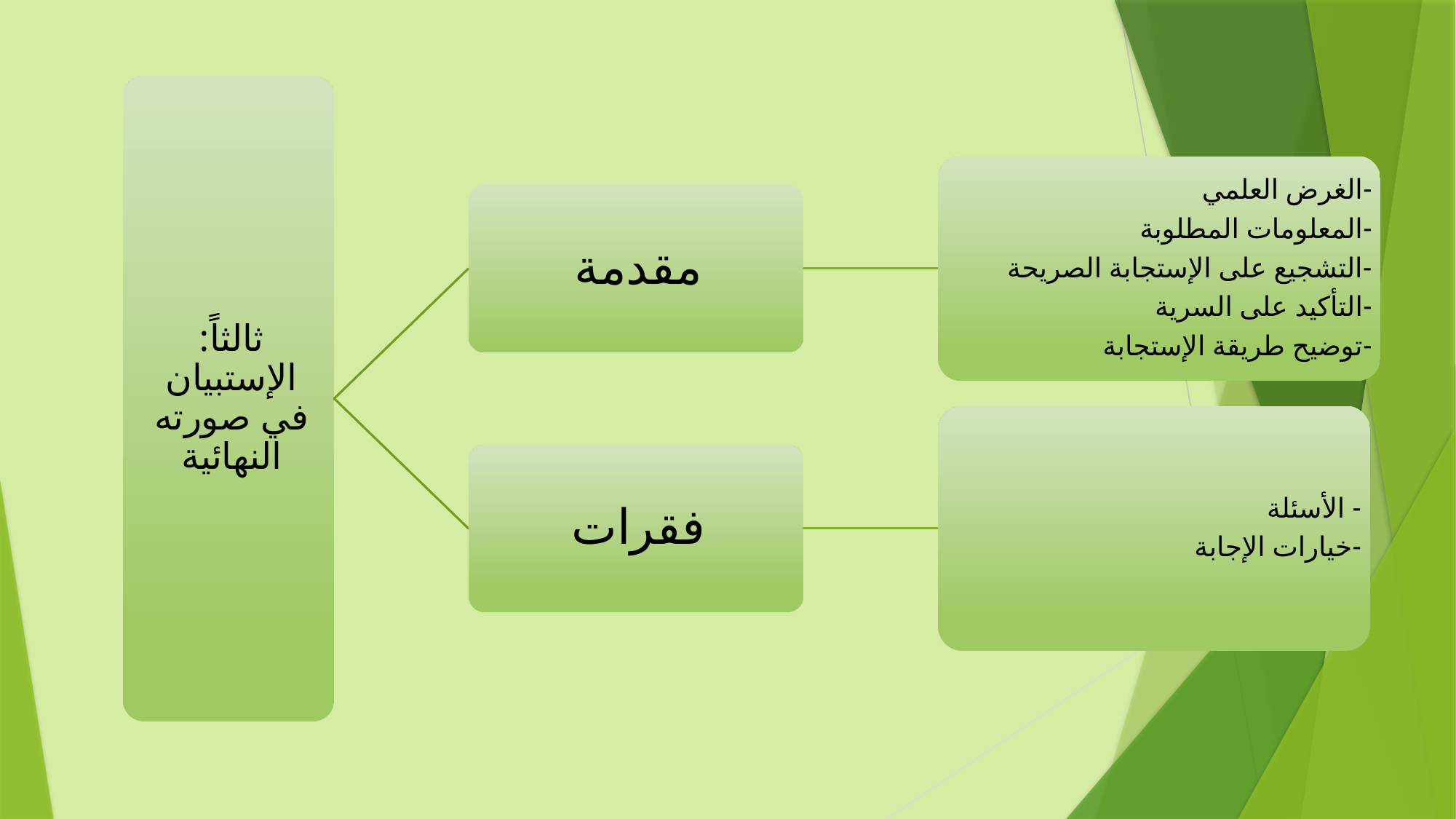

ثالثاً: الإستبيان في صورته النهائية

مقدمة

-الغرض العلمي
-المعلومات المطلوبة
-التشجيع على الإستجابة الصريحة
-التأكيد على السرية
-توضيح طريقة الإستجابة

فقرات

- الأسئلة
-خيارات الإجابة